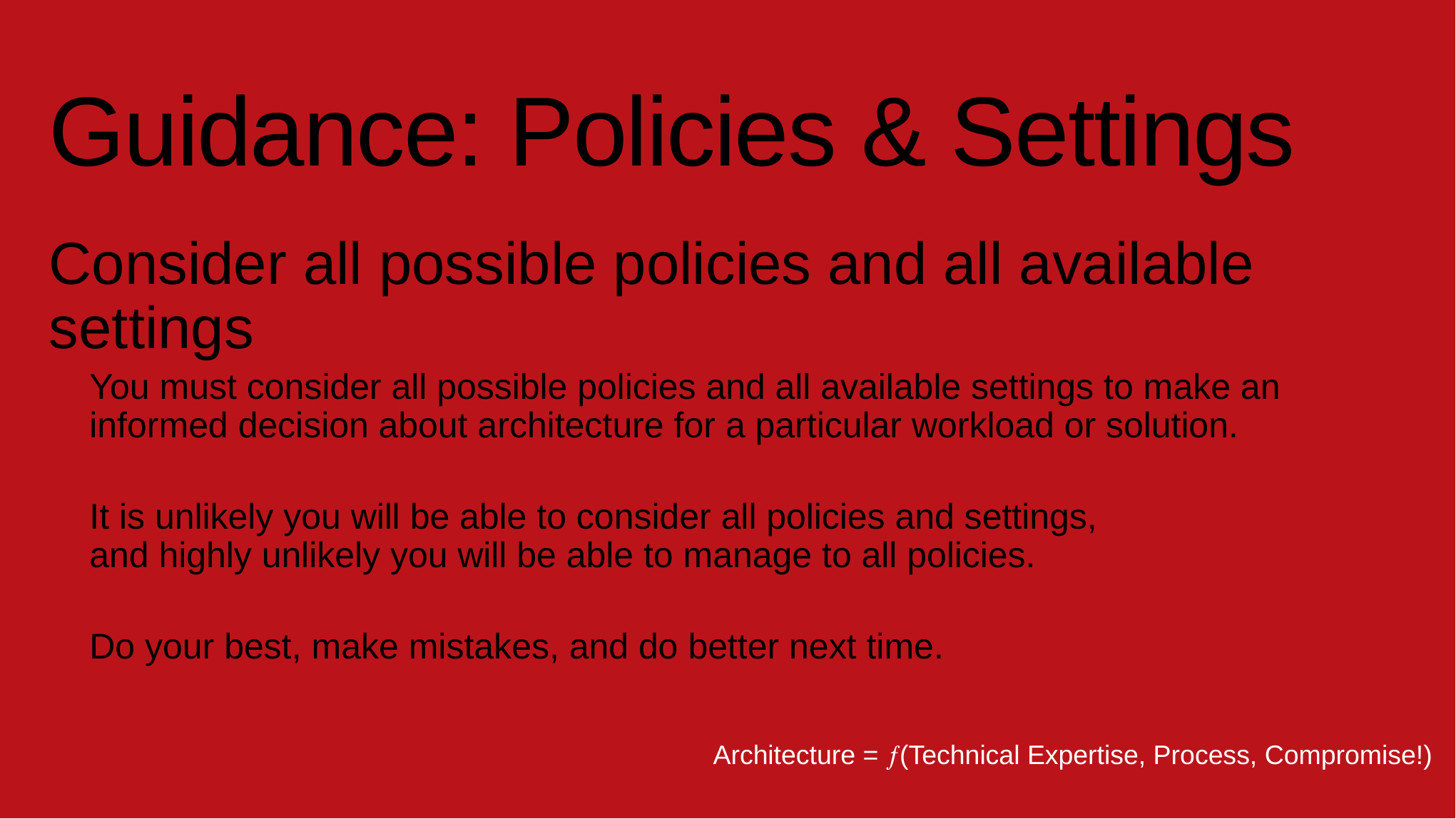

# Guidance: Policies & Settings
Consider all possible policies and all available settings
You must consider all possible policies and all available settings to make an informed decision about architecture for a particular workload or solution.

It is unlikely you will be able to consider all policies and settings,
and highly unlikely you will be able to manage to all policies.

Do your best, make mistakes, and do better next time.
Architecture = ƒ(Technical Expertise, Process, Compromise!)